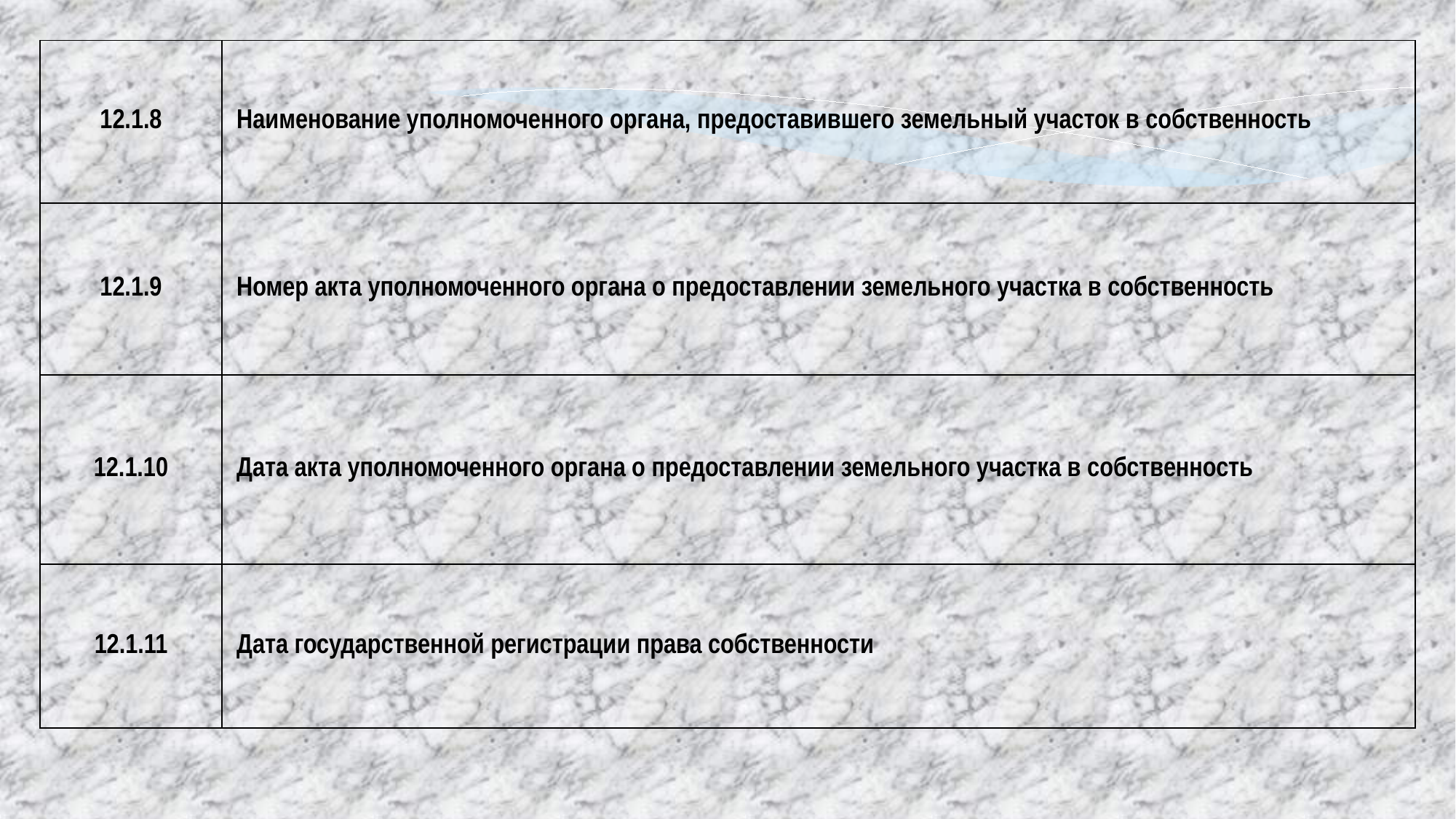

| 12.1.8 | Наименование уполномоченного органа, предоставившего земельный участок в собственность |
| --- | --- |
| 12.1.9 | Номер акта уполномоченного органа о предоставлении земельного участка в собственность |
| 12.1.10 | Дата акта уполномоченного органа о предоставлении земельного участка в собственность |
| 12.1.11 | Дата государственной регистрации права собственности |